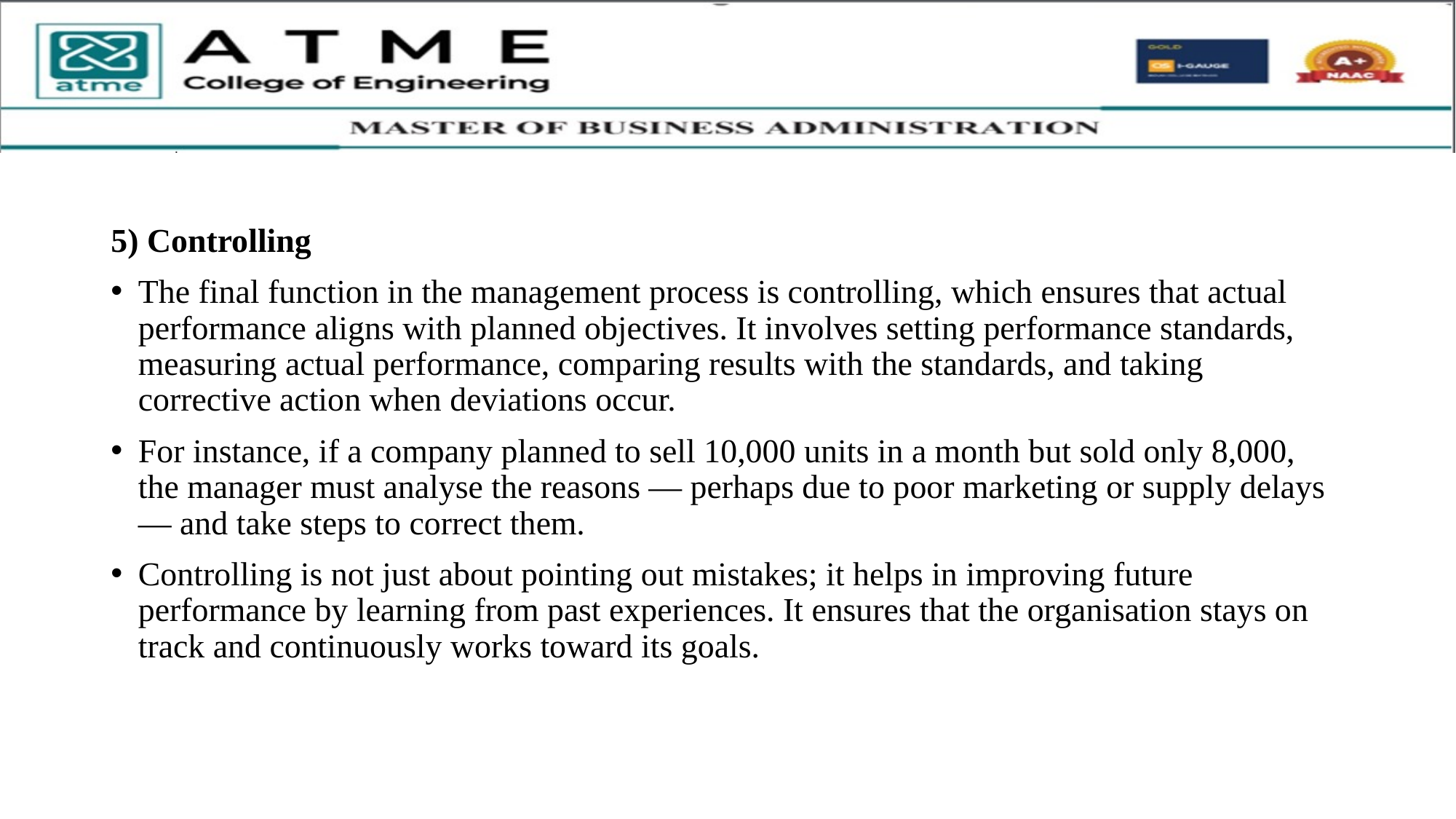

5) Controlling
The final function in the management process is controlling, which ensures that actual performance aligns with planned objectives. It involves setting performance standards, measuring actual performance, comparing results with the standards, and taking corrective action when deviations occur.
For instance, if a company planned to sell 10,000 units in a month but sold only 8,000, the manager must analyse the reasons — perhaps due to poor marketing or supply delays — and take steps to correct them.
Controlling is not just about pointing out mistakes; it helps in improving future performance by learning from past experiences. It ensures that the organisation stays on track and continuously works toward its goals.